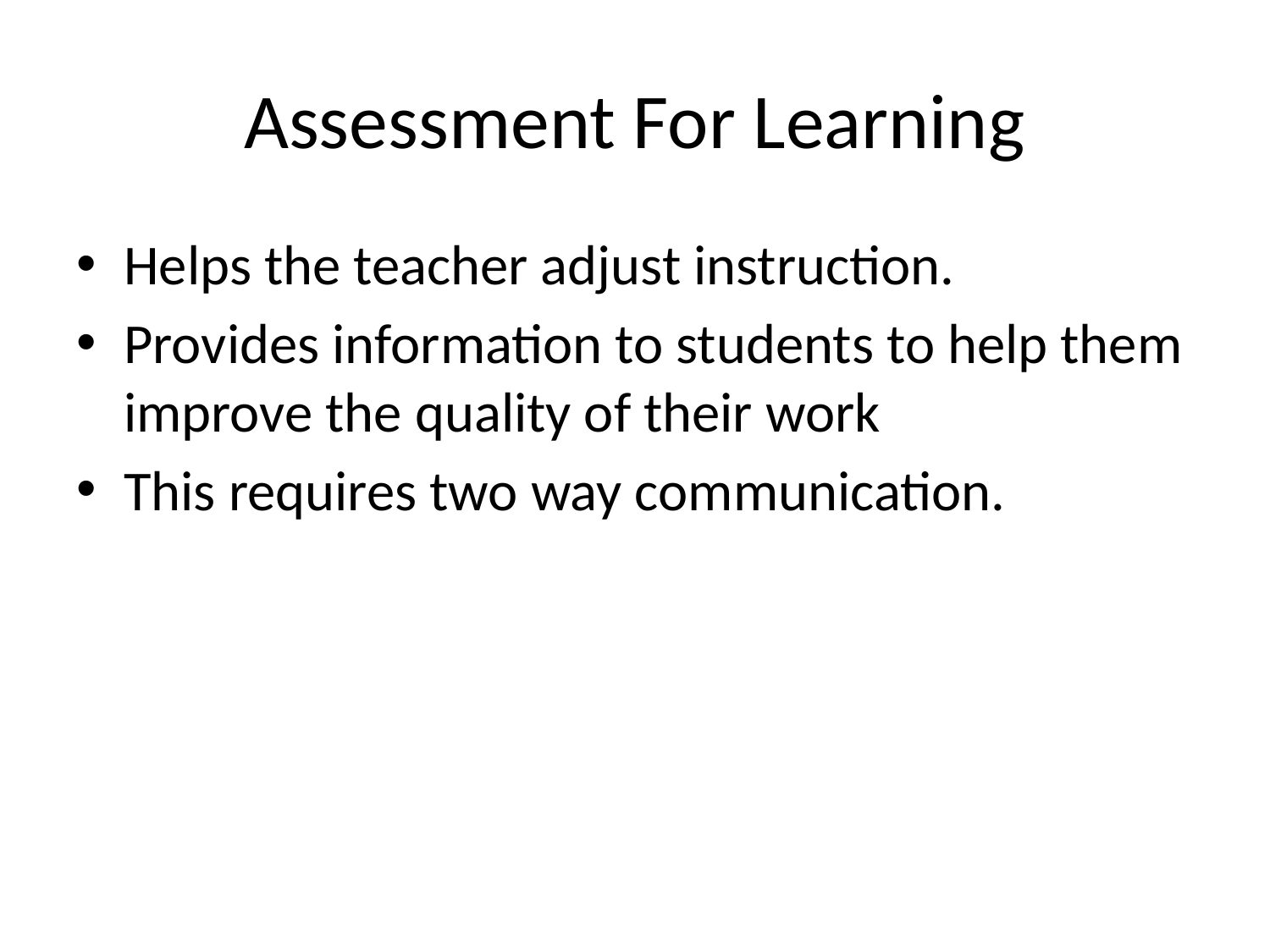

# Assessment For Learning
Helps the teacher adjust instruction.
Provides information to students to help them improve the quality of their work
This requires two way communication.